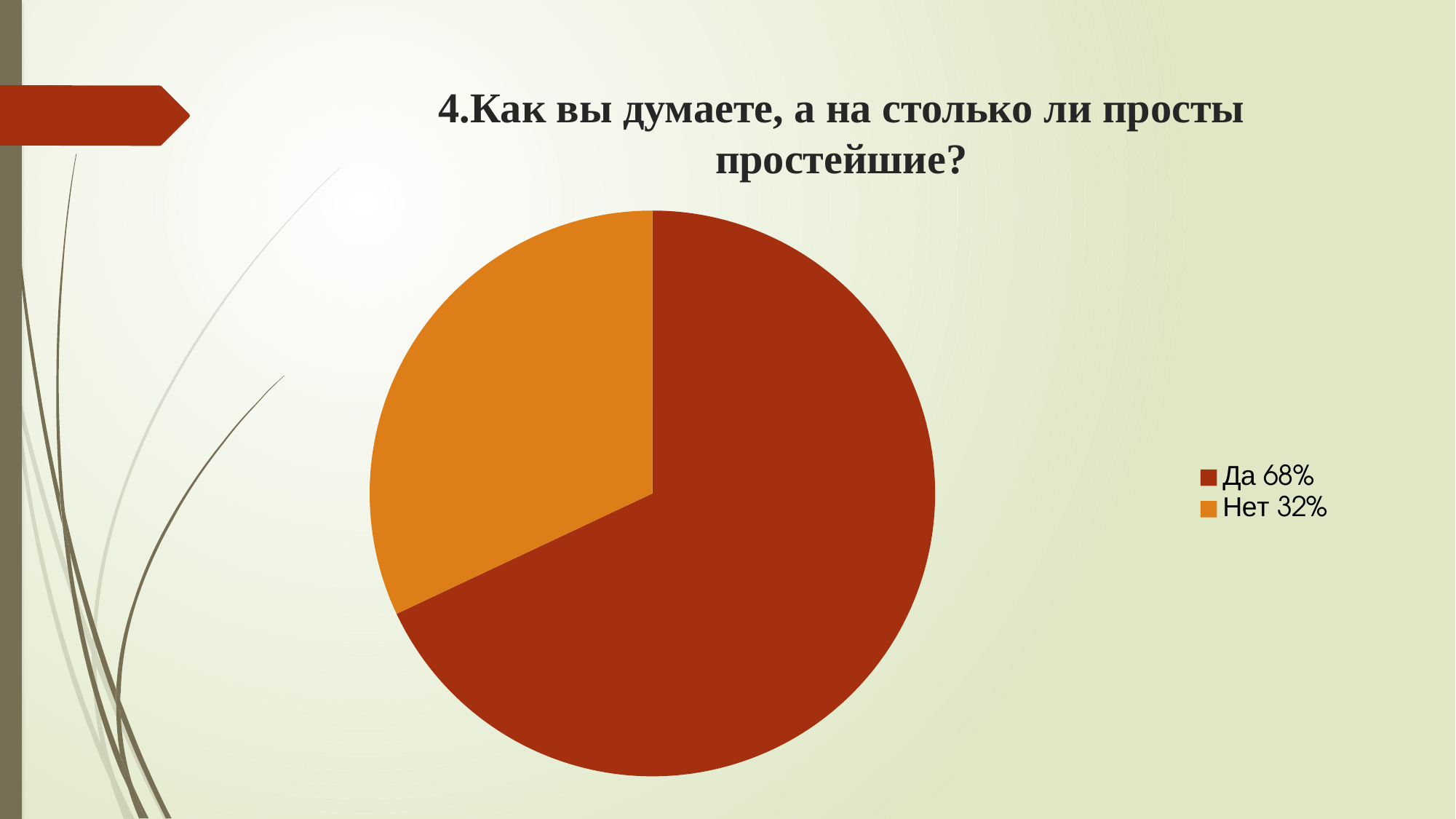

# 4.Как вы думаете, а на столько ли просты простейшие?

### Chart

| Category | Столбец1 |
|---|---|
| Да 68% | 0.68 |
| Нет 32% | 0.32000000000000006 |